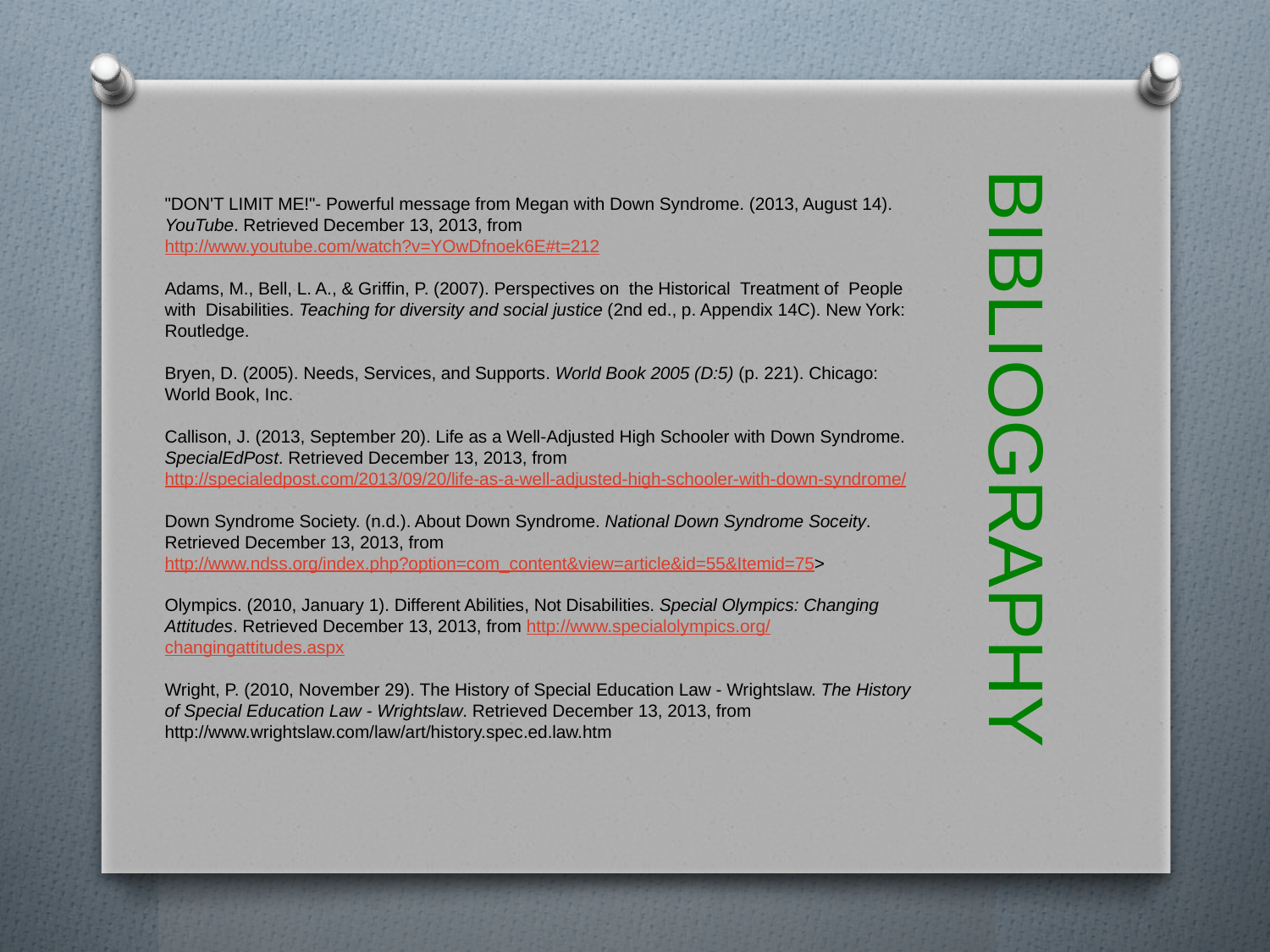

# BIBLIOGRAPHY

"DON'T LIMIT ME!"- Powerful message from Megan with Down Syndrome. (2013, August 14). YouTube. Retrieved December 13, 2013, from http://www.youtube.com/watch?v=YOwDfnoek6E#t=212

Adams, M., Bell, L. A., & Griffin, P. (2007). Perspectives on  the Historical  Treatment of  People with  Disabilities. Teaching for diversity and social justice (2nd ed., p. Appendix 14C). New York: Routledge.

Bryen, D. (2005). Needs, Services, and Supports. World Book 2005 (D:5) (p. 221). Chicago: World Book, Inc.

Callison, J. (2013, September 20). Life as a Well-Adjusted High Schooler with Down Syndrome. SpecialEdPost. Retrieved December 13, 2013, from http://specialedpost.com/2013/09/20/life-as-a-well-adjusted-high-schooler-with-down-syndrome/

Down Syndrome Society. (n.d.). About Down Syndrome. National Down Syndrome Soceity. Retrieved December 13, 2013, from http://www.ndss.org/index.php?option=com_content&view=article&id=55&Itemid=75>

Olympics. (2010, January 1). Different Abilities, Not Disabilities. Special Olympics: Changing Attitudes. Retrieved December 13, 2013, from http://www.specialolympics.org/changingattitudes.aspx

Wright, P. (2010, November 29). The History of Special Education Law - Wrightslaw. The History of Special Education Law - Wrightslaw. Retrieved December 13, 2013, from http://www.wrightslaw.com/law/art/history.spec.ed.law.htm